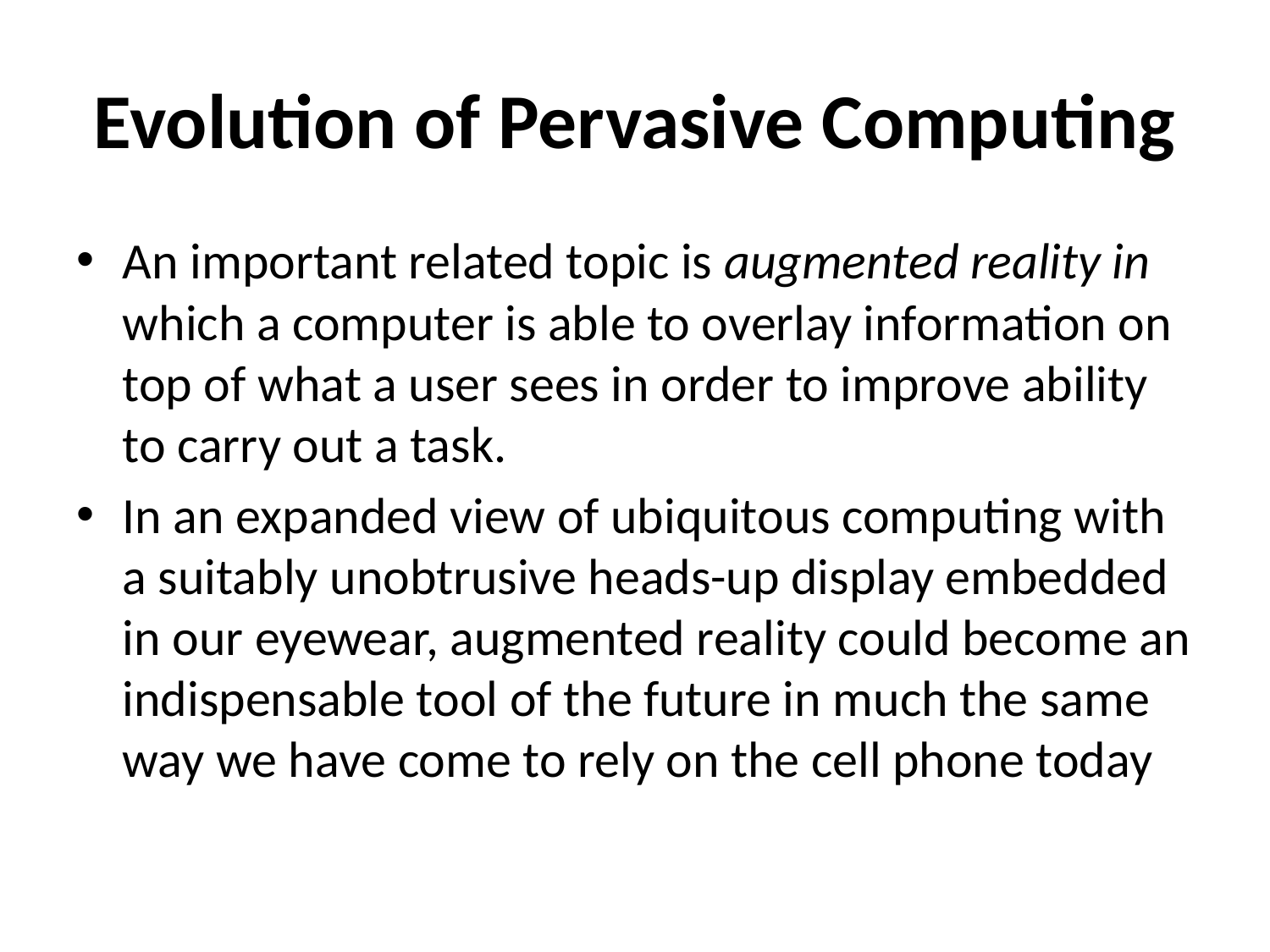

# Evolution of Pervasive Computing
An important related topic is augmented reality in which a computer is able to overlay information on top of what a user sees in order to improve ability to carry out a task.
In an expanded view of ubiquitous computing with a suitably unobtrusive heads-up display embedded in our eyewear, augmented reality could become an indispensable tool of the future in much the same way we have come to rely on the cell phone today